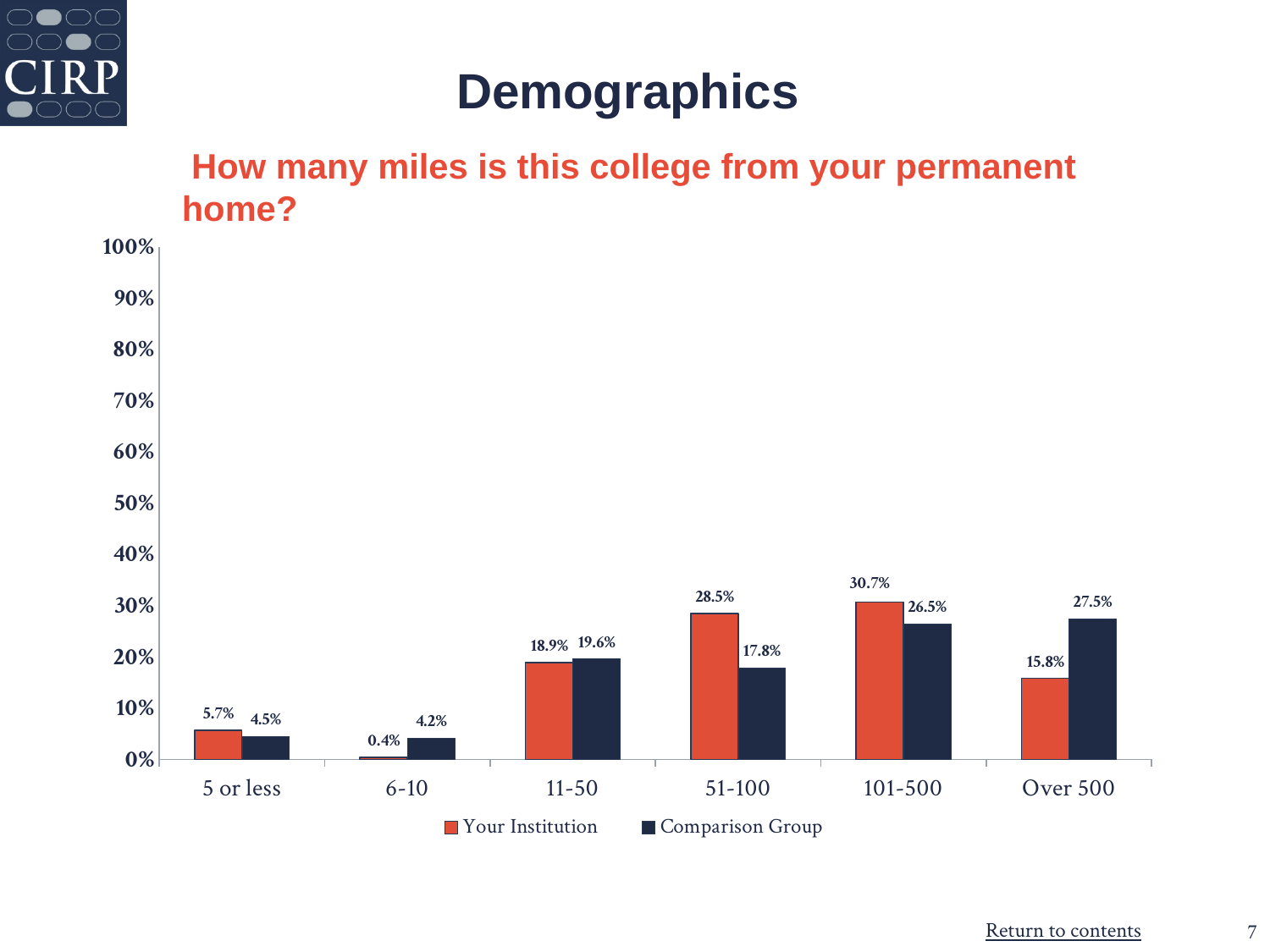

# Demographics
 How many miles is this college from your permanent home?

### Chart: Sex

| Category |
|---|

### Chart

| Category | Your Institution | Comparison Group |
|---|---|---|
| 5 or less | 0.057 | 0.045 |
| 6-10 | 0.004 | 0.042 |
| 11-50 | 0.189 | 0.196 |
| 51-100 | 0.285 | 0.178 |
| 101-500 | 0.307 | 0.265 |
| Over 500 | 0.158 | 0.275 |
7